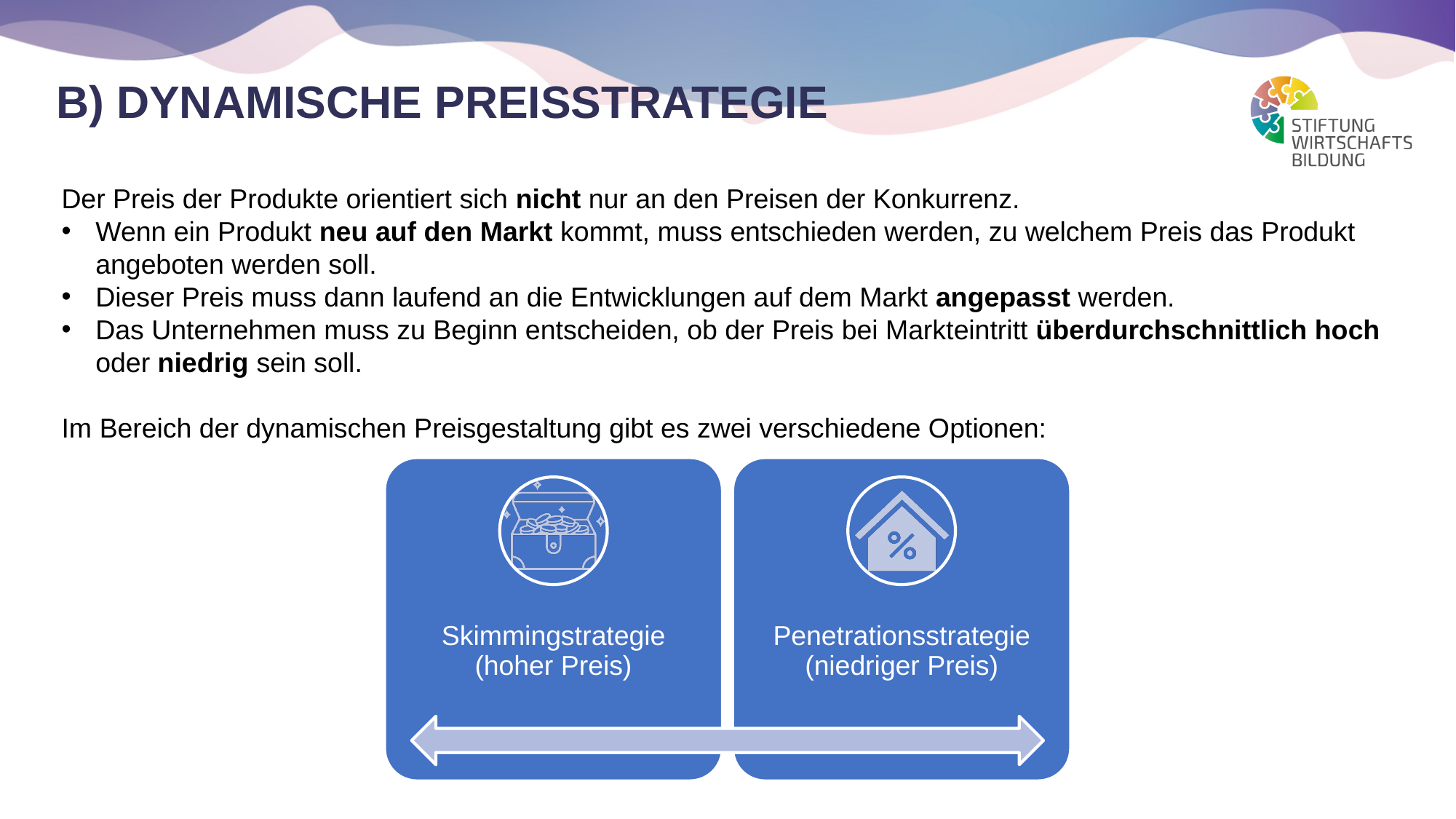

# B) Dynamische Preisstrategie
Der Preis der Produkte orientiert sich nicht nur an den Preisen der Konkurrenz.
Wenn ein Produkt neu auf den Markt kommt, muss entschieden werden, zu welchem Preis das Produkt angeboten werden soll.
Dieser Preis muss dann laufend an die Entwicklungen auf dem Markt angepasst werden.
Das Unternehmen muss zu Beginn entscheiden, ob der Preis bei Markteintritt überdurchschnittlich hoch oder niedrig sein soll.

Im Bereich der dynamischen Preisgestaltung gibt es zwei verschiedene Optionen:
Skimmingstrategie (hoher Preis)
Penetrationsstrategie (niedriger Preis)